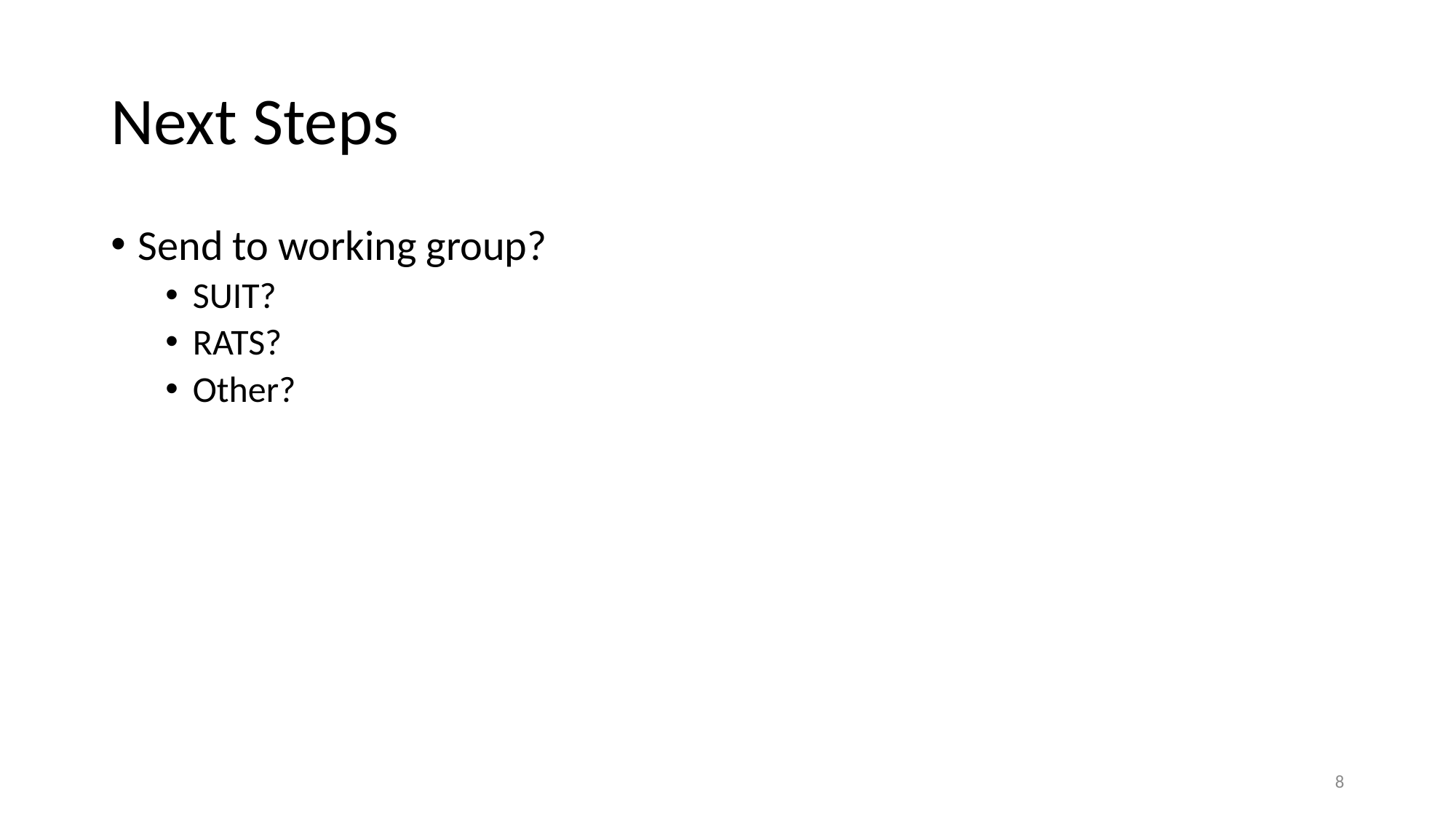

# Next Steps
Send to working group?
SUIT?
RATS?
Other?
8